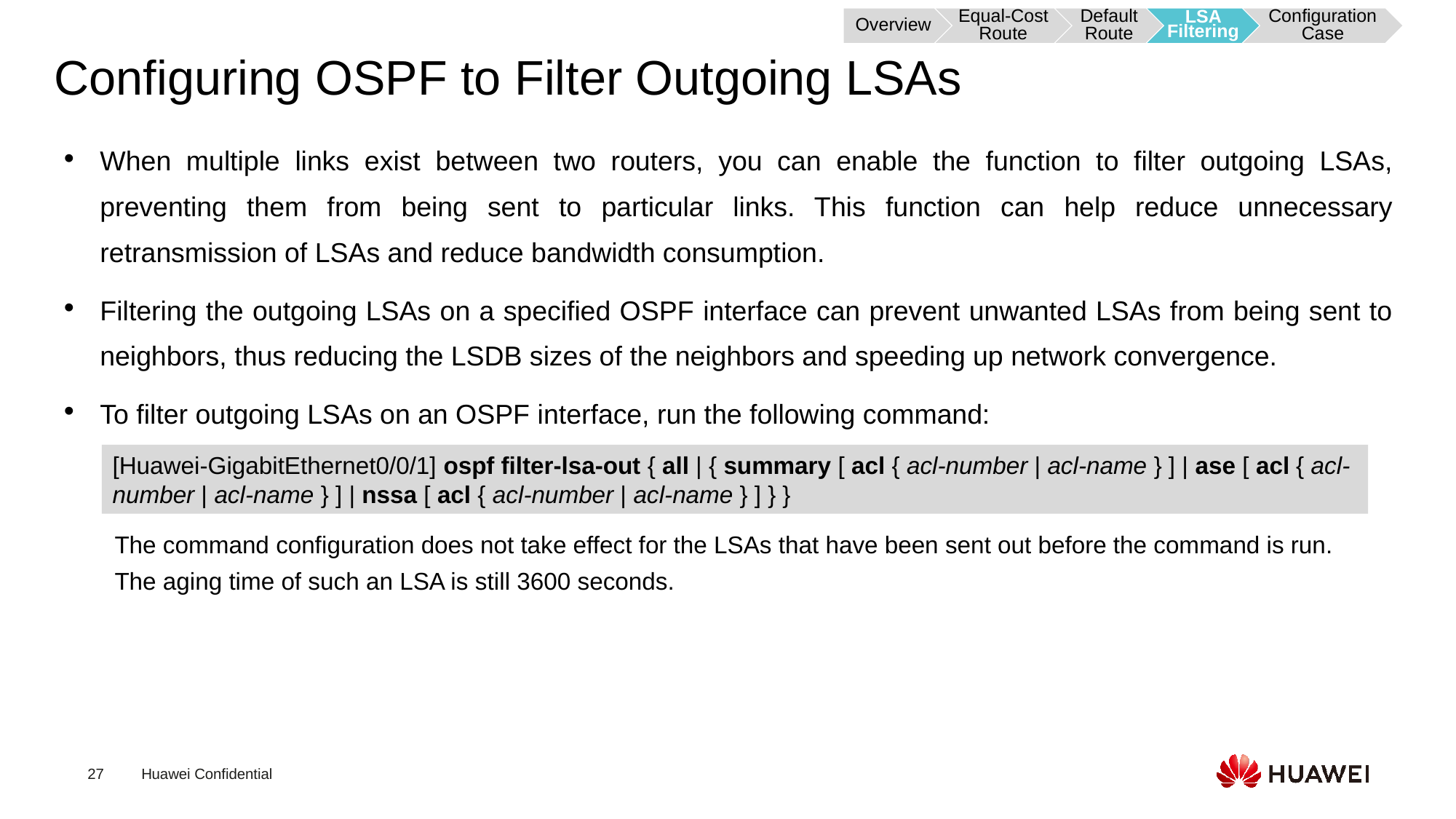

Overview
Equal-Cost Route
Default Route
LSA Filtering
Configuration Case
# Configuring OSPF to Filter Outgoing LSAs
When multiple links exist between two routers, you can enable the function to filter outgoing LSAs, preventing them from being sent to particular links. This function can help reduce unnecessary retransmission of LSAs and reduce bandwidth consumption.
Filtering the outgoing LSAs on a specified OSPF interface can prevent unwanted LSAs from being sent to neighbors, thus reducing the LSDB sizes of the neighbors and speeding up network convergence.
To filter outgoing LSAs on an OSPF interface, run the following command:

[Huawei-GigabitEthernet0/0/1] ospf filter-lsa-out { all | { summary [ acl { acl-number | acl-name } ] | ase [ acl { acl-number | acl-name } ] | nssa [ acl { acl-number | acl-name } ] } }
The command configuration does not take effect for the LSAs that have been sent out before the command is run. The aging time of such an LSA is still 3600 seconds.